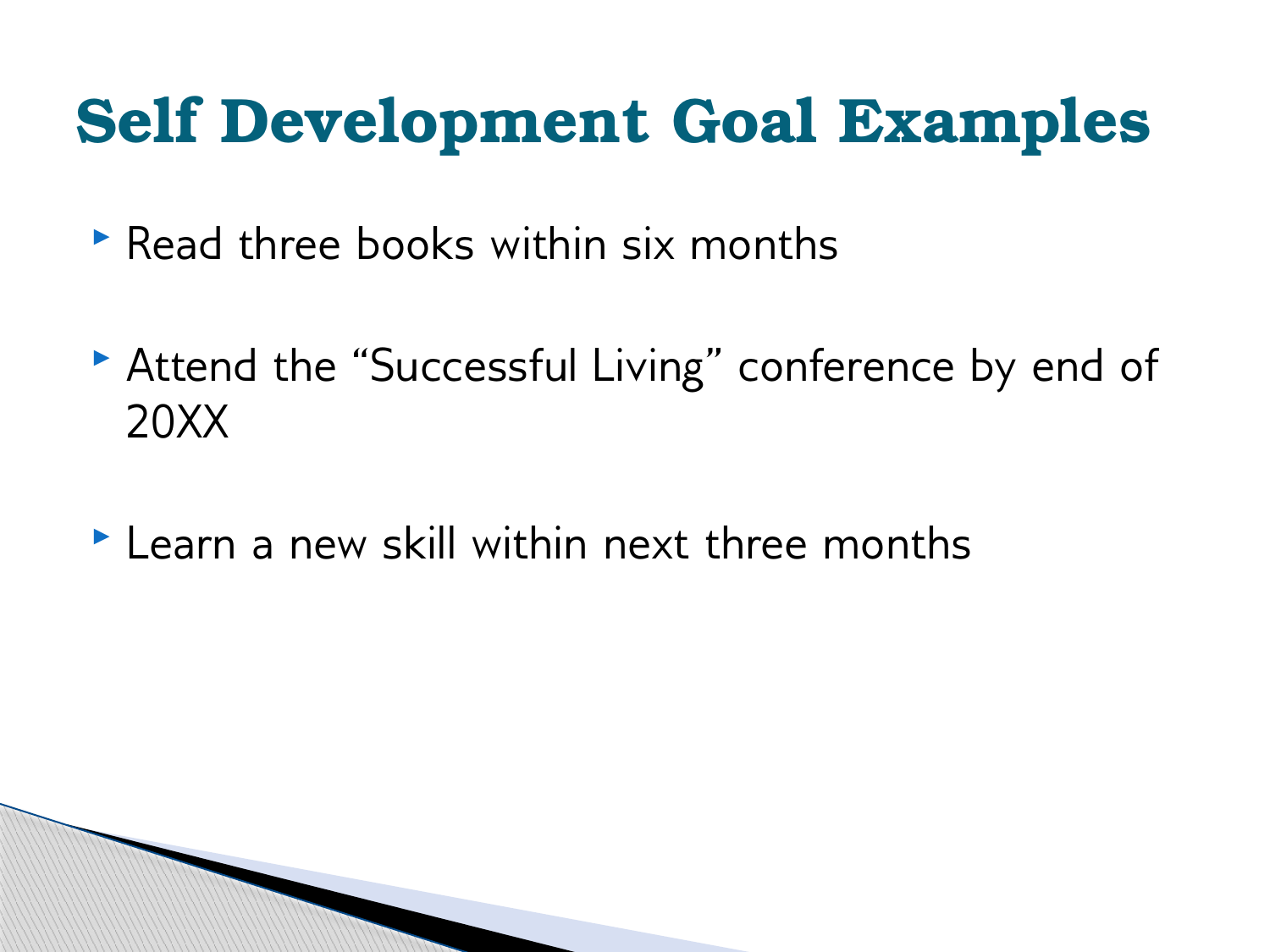

# Self Development Goal Examples
Read three books within six months
Attend the “Successful Living” conference by end of 20XX
Learn a new skill within next three months